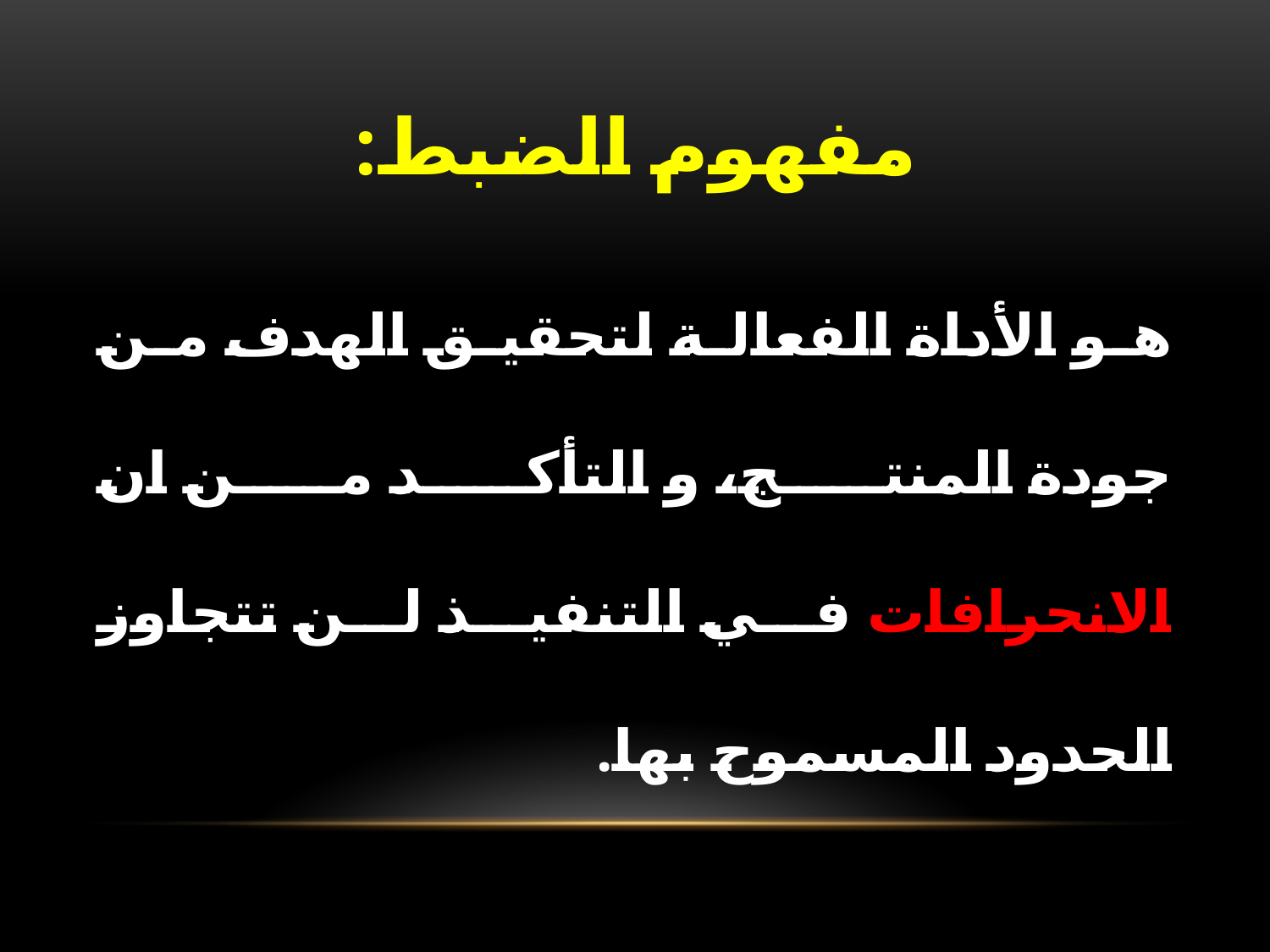

# مفهوم الضبط:
هو الأداة الفعالة لتحقيق الهدف من جودة المنتج، و التأكد من ان الانحرافات في التنفيذ لن تتجاوز الحدود المسموح بها.